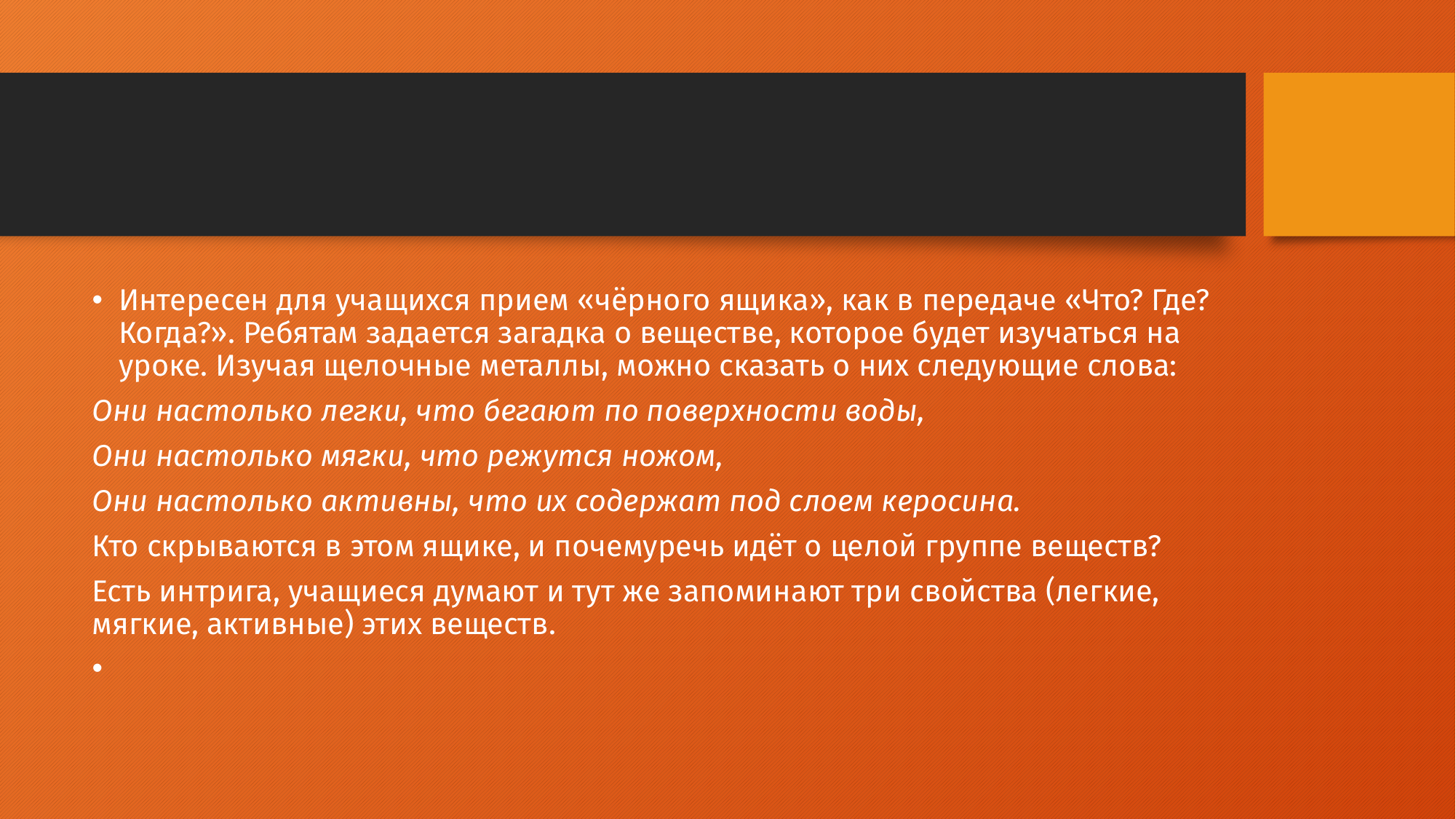

#
Интересен для учащихся прием «чёрного ящика», как в передаче «Что? Где? Когда?». Ребятам задается загадка о веществе, которое будет изучаться на уроке. Изучая щелочные металлы, можно сказать о них следующие слова:
Они настолько легки, что бегают по поверхности воды,
Они настолько мягки, что режутся ножом,
Они настолько активны, что их содержат под слоем керосина.
Кто скрываются в этом ящике, и почемуречь идёт о целой группе веществ?
Есть интрига, учащиеся думают и тут же запоминают три свойства (легкие, мягкие, активные) этих веществ.